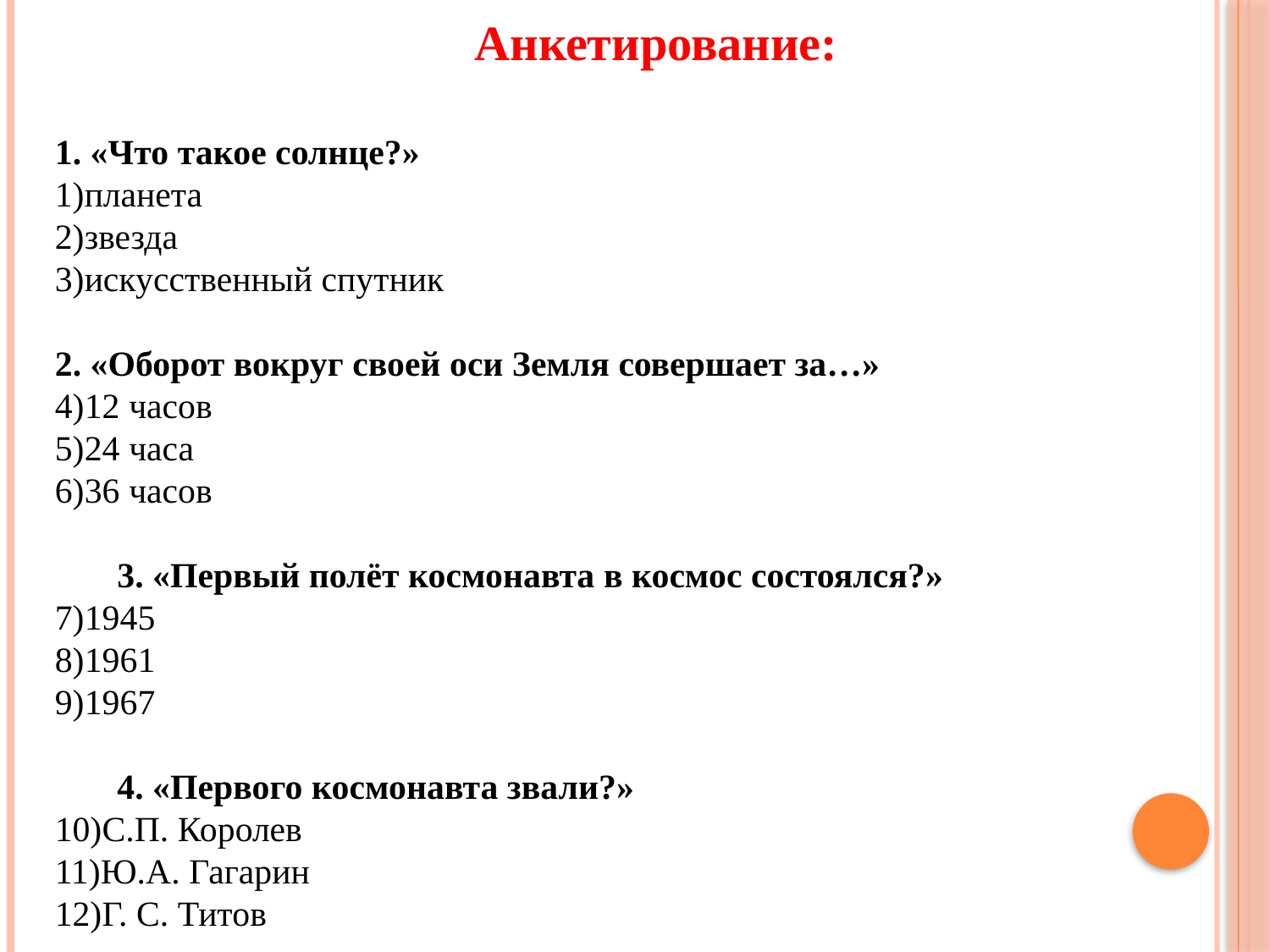

Анкетирование:

1. «Что такое солнце?»
планета
звезда
искусственный спутник

2. «Оборот вокруг своей оси Земля совершает за…»
12 часов
24 часа
36 часов

       3. «Первый полёт космонавта в космос состоялся?»
1945
1961
1967

       4. «Первого космонавта звали?»
С.П. Королев
Ю.А. Гагарин
Г. С. Титов